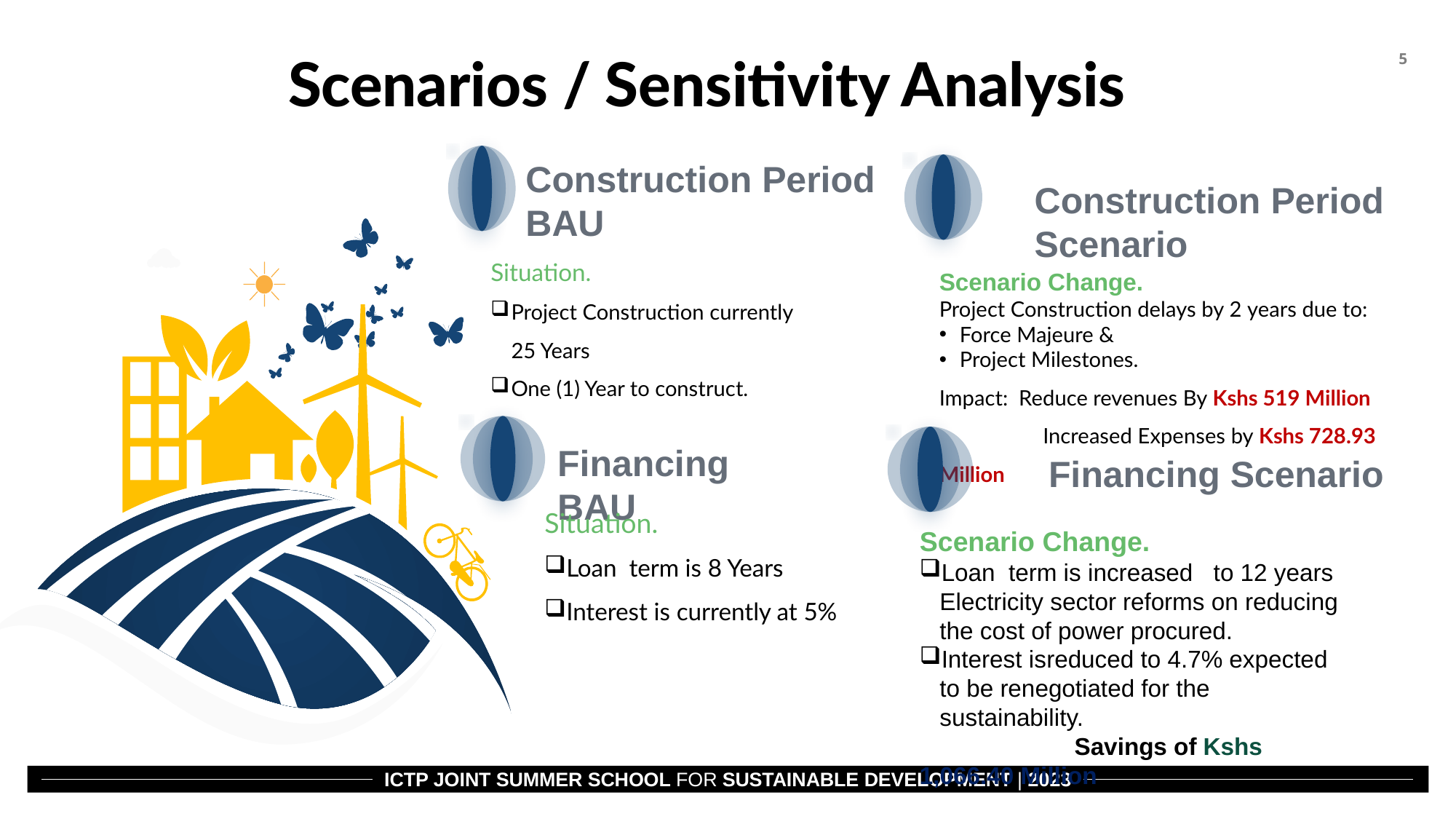

Scenarios / Sensitivity Analysis

Construction Period
BAU
Situation.
Project Construction currently 25 Years
One (1) Year to construct.

Construction Period
Scenario
Scenario Change.
Project Construction delays by 2 years due to:
Force Majeure &
Project Milestones.
Impact:  Reduce revenues By Kshs 519 Million
                   Increased Expenses by Kshs 728.93 Million

Financing BAU
Situation.
Loan  term is 8 Years
Interest is currently at 5%

Financing Scenario
Scenario Change.
Loan  term is increased   to 12 years Electricity sector reforms on reducing the cost of power procured.
Interest isreduced to 4.7% expected to be renegotiated for the sustainability.
                       Savings of Kshs  1,066.40 Million